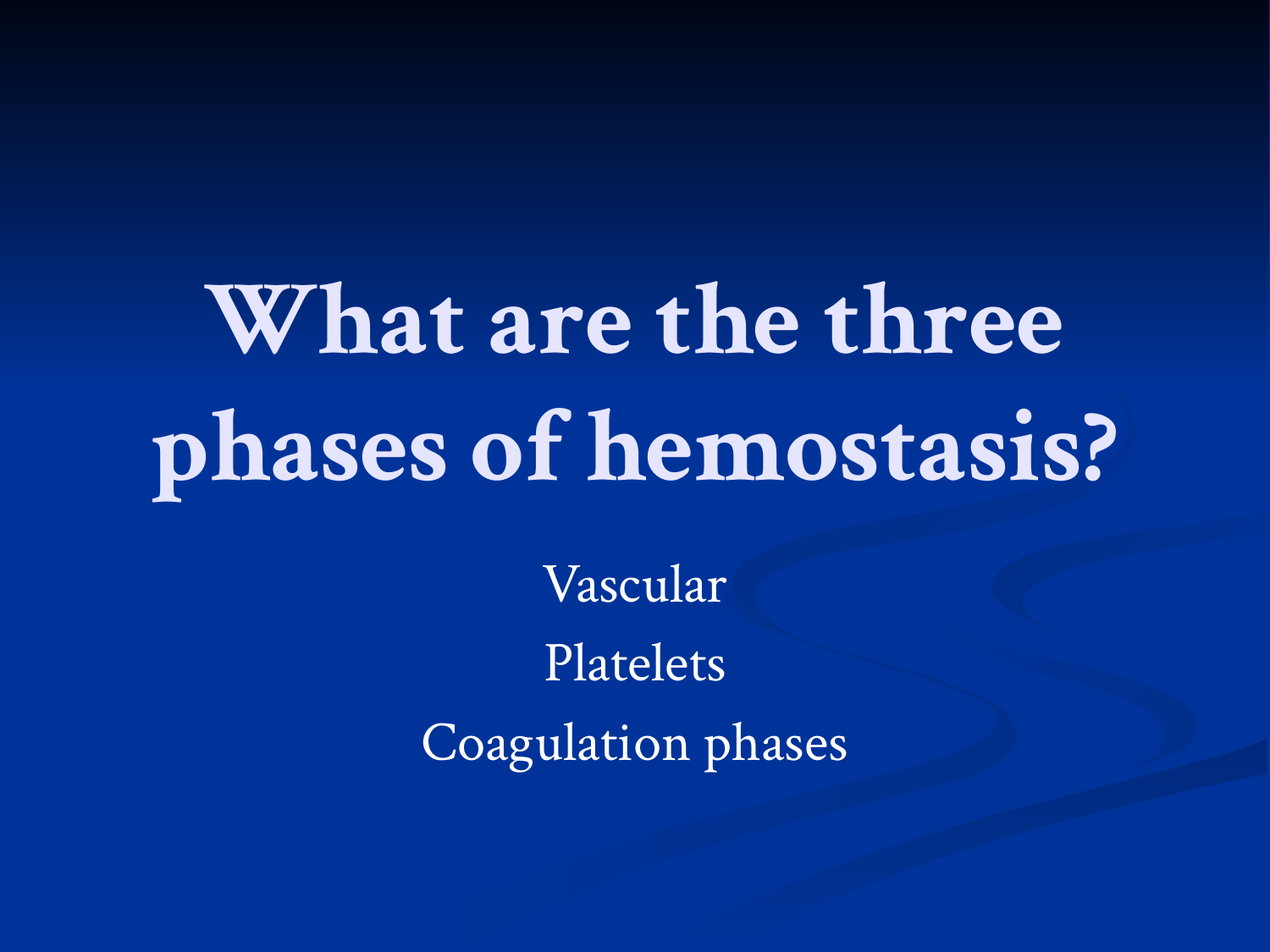

# What are the three phases of hemostasis?
Vascular
Platelets
Coagulation phases